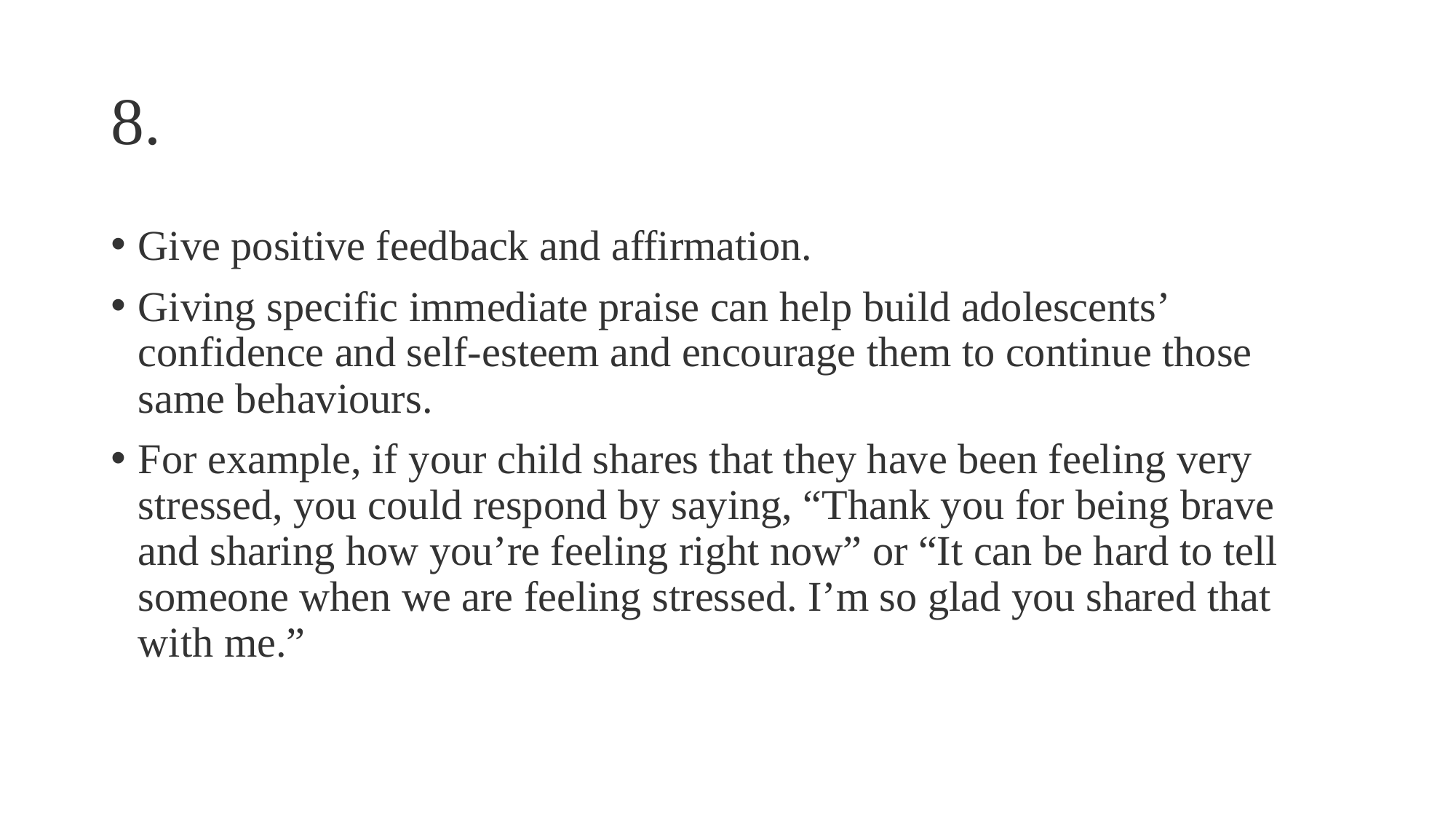

# 8.
Give positive feedback and affirmation.
Giving specific immediate praise can help build adolescents’ confidence and self-esteem and encourage them to continue those same behaviours.
For example, if your child shares that they have been feeling very stressed, you could respond by saying, “Thank you for being brave and sharing how you’re feeling right now” or “It can be hard to tell someone when we are feeling stressed. I’m so glad you shared that with me.”